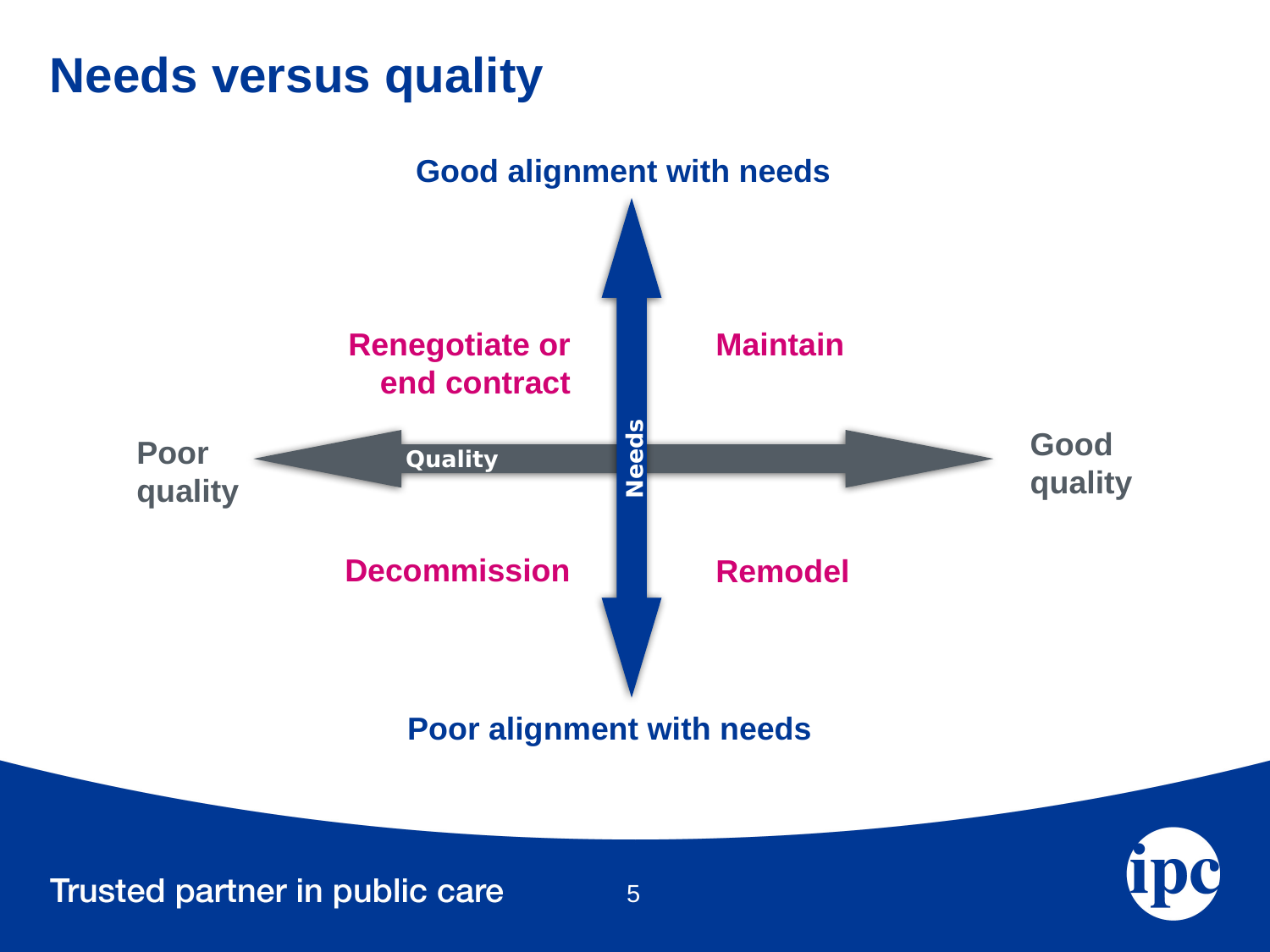

# Needs versus quality
Good alignment with needs
Maintain
Renegotiate or end contract
Good
quality

Poor
quality

Decommission
Remodel
Poor alignment with needs
Quality
Needs
5